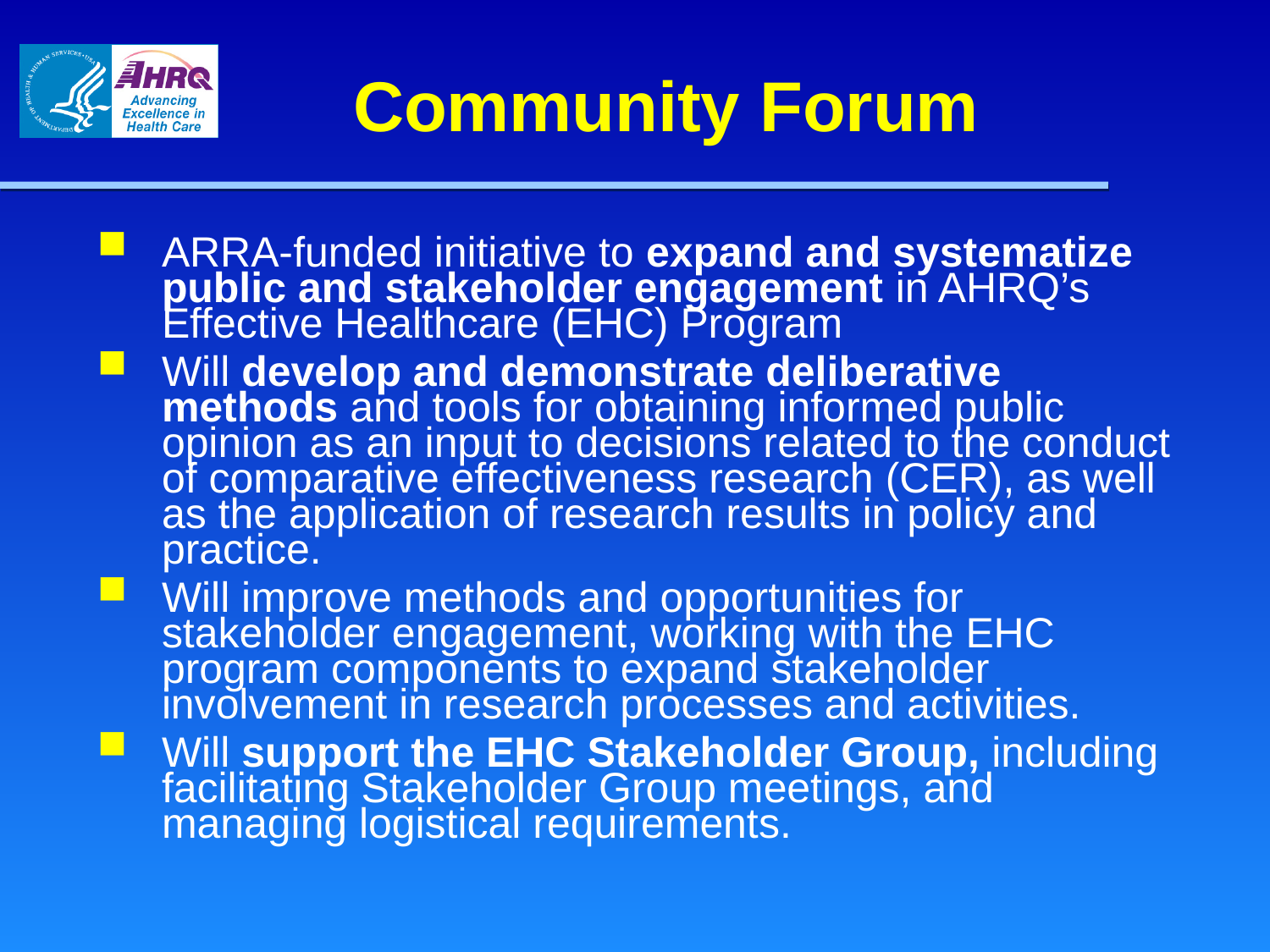

# Community Forum
ARRA-funded initiative to expand and systematize public and stakeholder engagement in AHRQ’s Effective Healthcare (EHC) Program
Will develop and demonstrate deliberative methods and tools for obtaining informed public opinion as an input to decisions related to the conduct of comparative effectiveness research (CER), as well as the application of research results in policy and practice.
Will improve methods and opportunities for stakeholder engagement, working with the EHC program components to expand stakeholder involvement in research processes and activities.
Will support the EHC Stakeholder Group, including facilitating Stakeholder Group meetings, and managing logistical requirements.